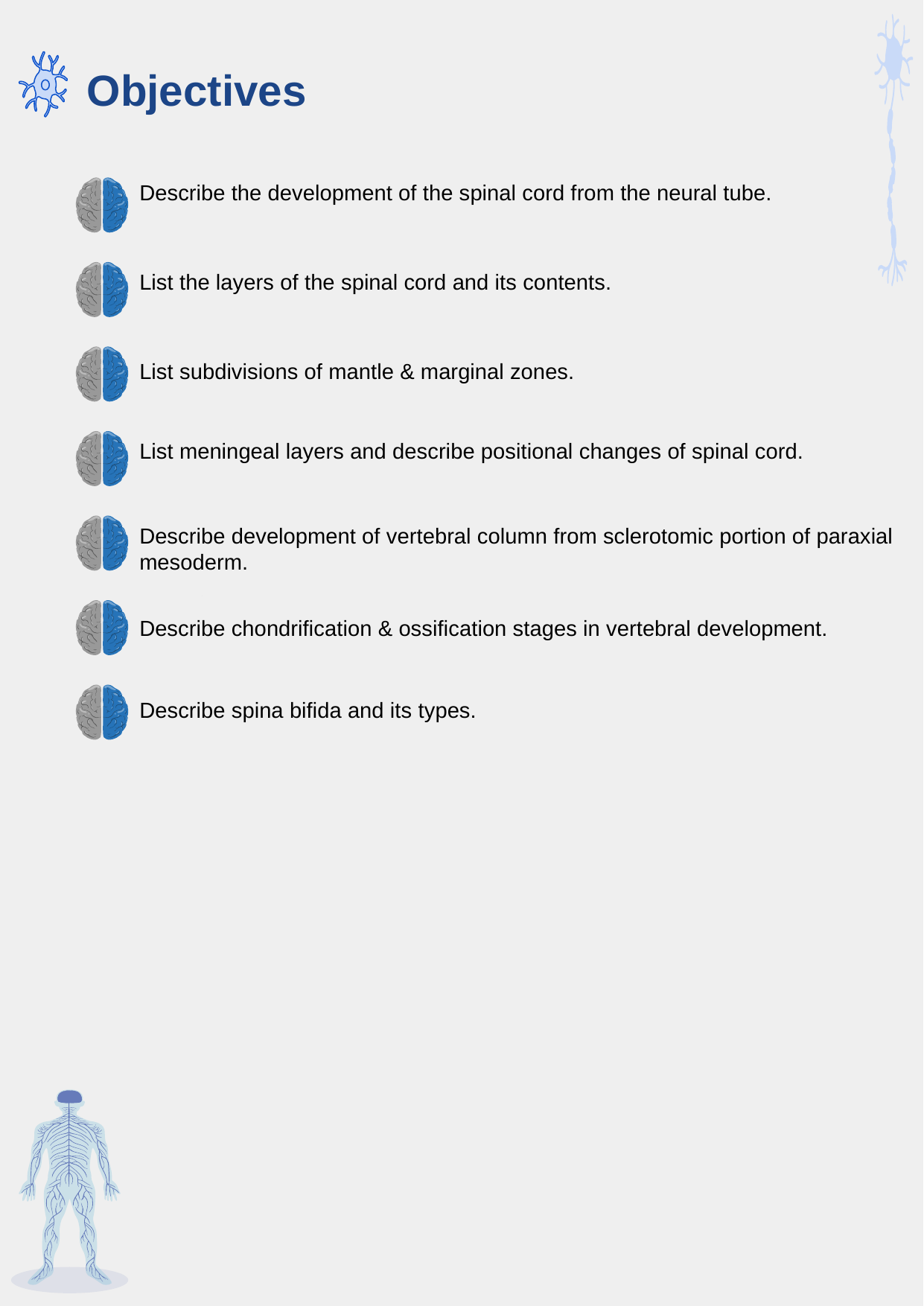

Objectives

Describe the development of the spinal cord from the neural tube.

List the layers of the spinal cord and its contents.

List subdivisions of mantle & marginal zones.
List meningeal layers and describe positional changes of spinal cord.

Describe development of vertebral column from sclerotomic portion of paraxial mesoderm.

Describe chondriﬁcation & ossiﬁcation stages in vertebral development.

Describe spina biﬁda and its types.